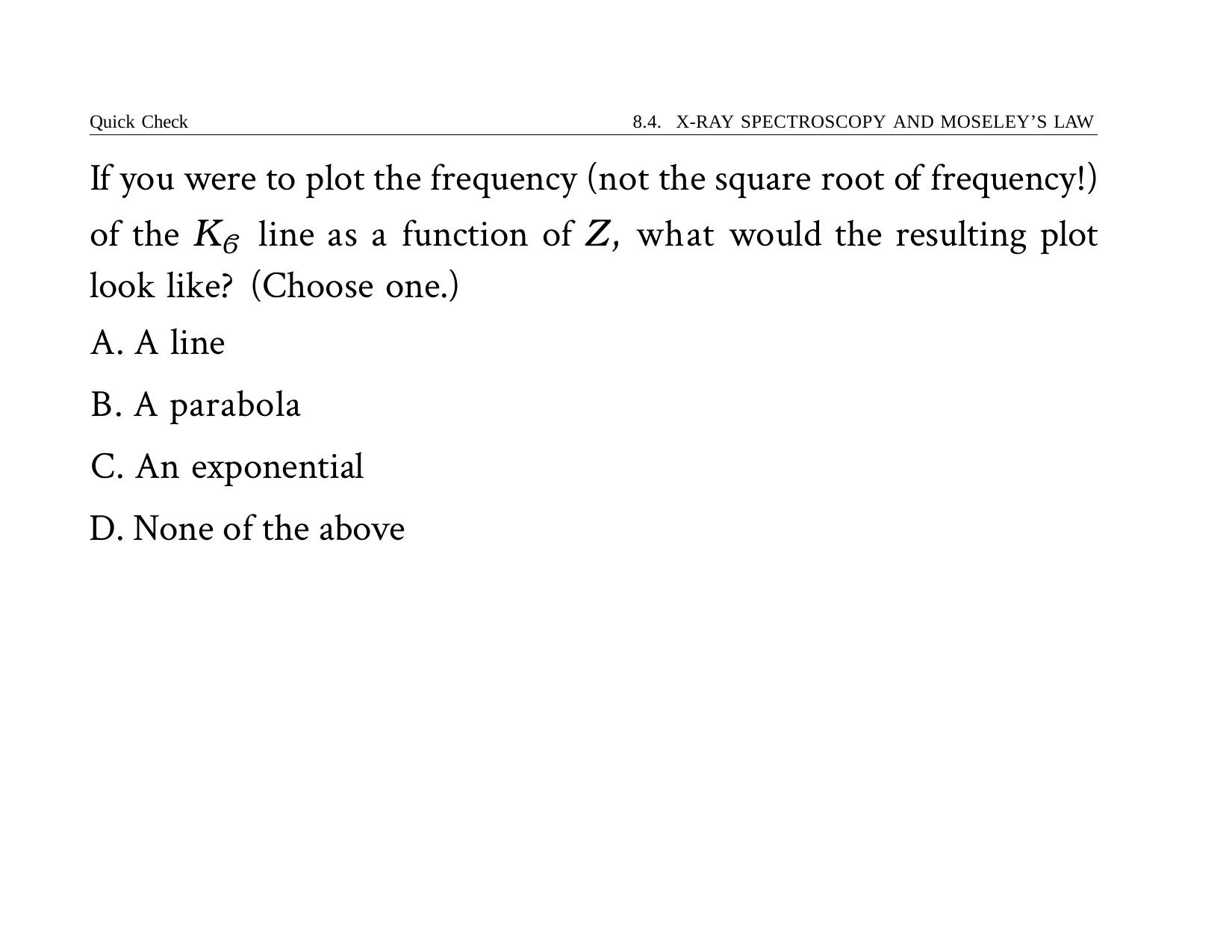

Quick Check	8.4.  X-RAY SPECTROSCOPY AND MOSELEY’S LAW

# If you were to plot the frequency (not the square root of frequency!) of the Kβ line as a function of Z, what would the resulting plot look like? (Choose one.)
A. A line
B. A parabola
C. An exponential
D. None of the above